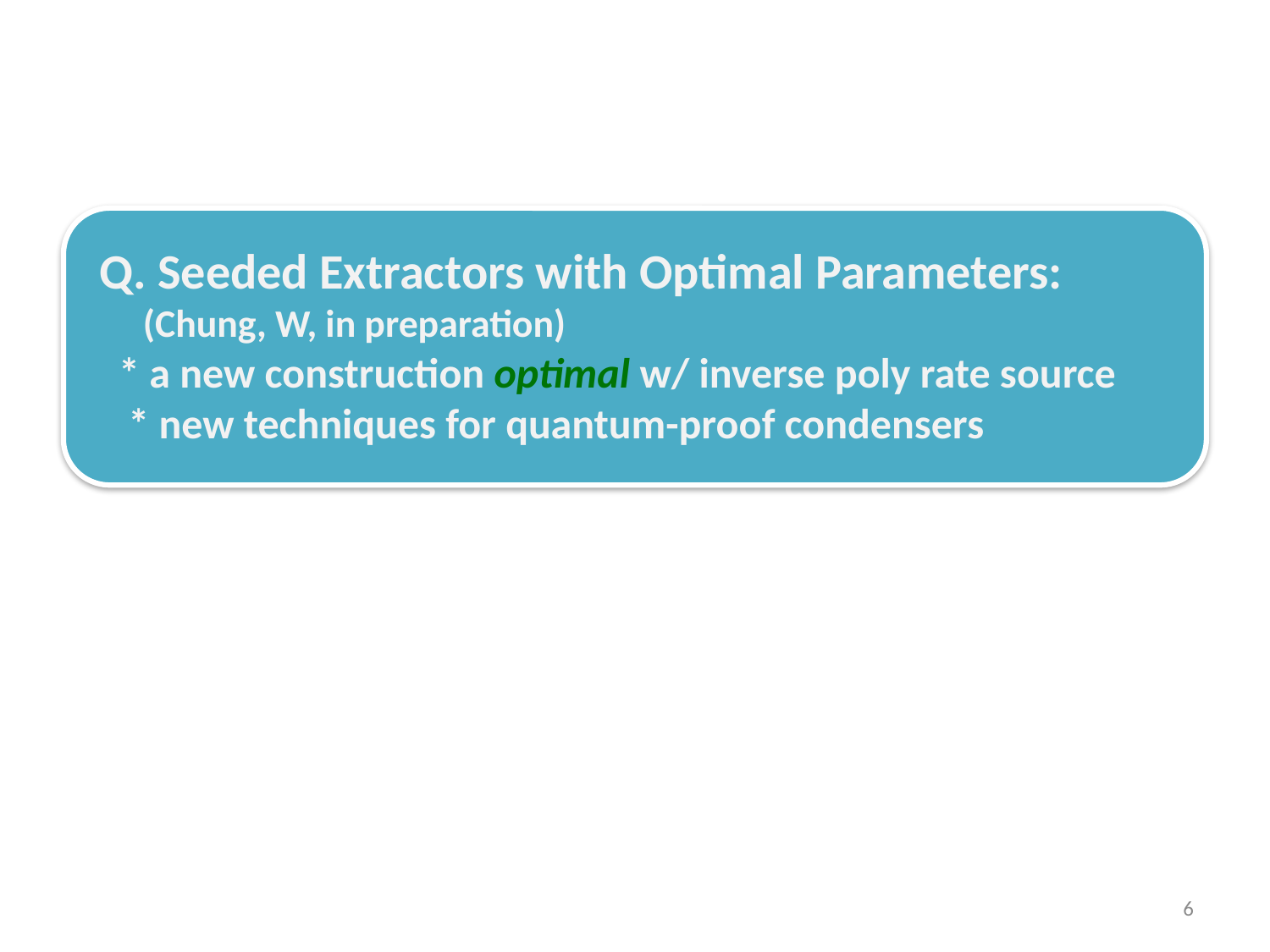

#

Q. Seeded Extractors with Optimal Parameters:
     (Chung, W, in preparation)
  * a new construction optimal w/ inverse poly rate source
   * new techniques for quantum-proof condensers
6